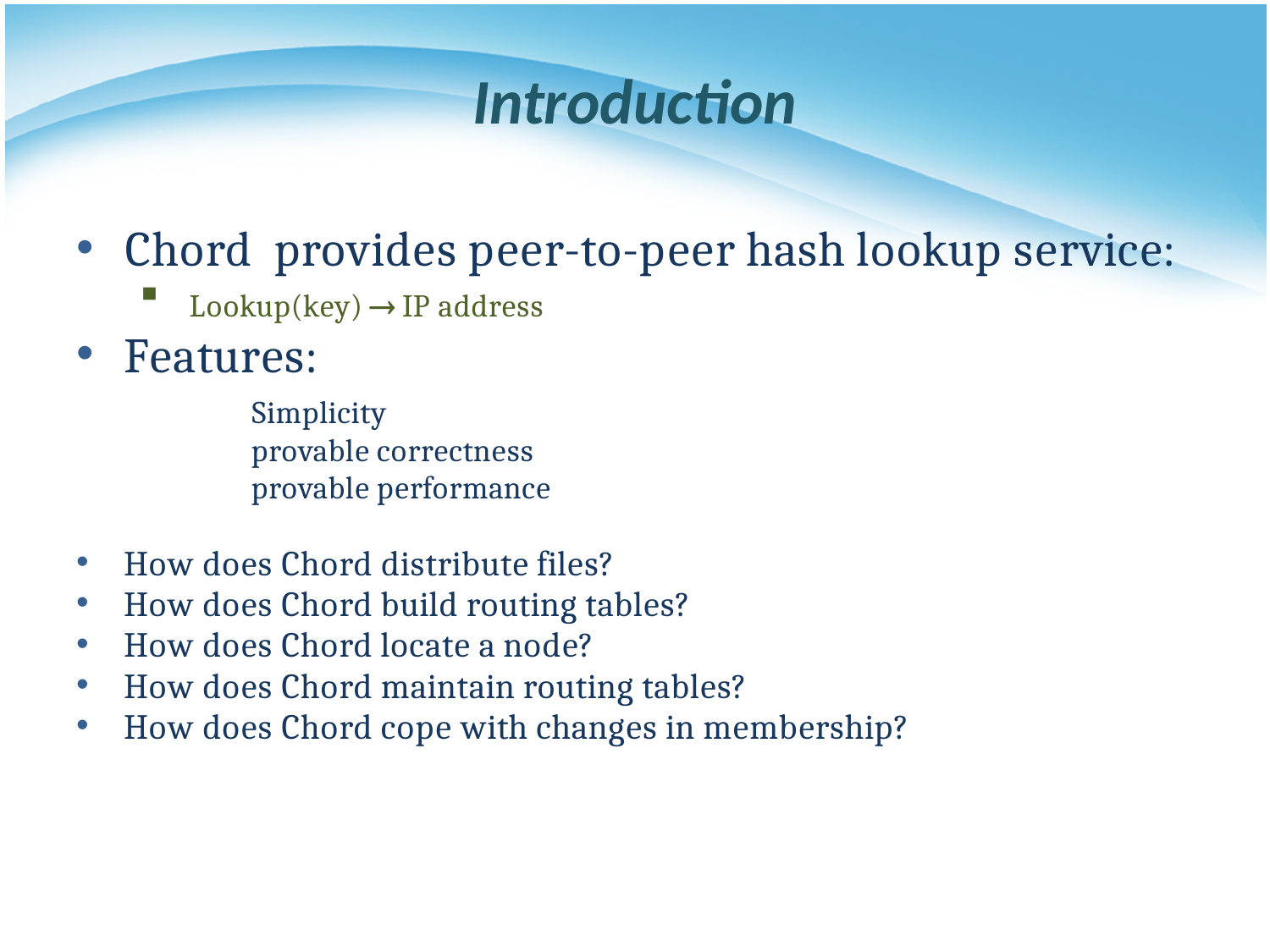

# Introduction
Chord  provides peer-to-peer hash lookup service:
 Lookup(key) → IP address
Features:
		Simplicity
		provable correctness
		provable performance

How does Chord distribute files?
How does Chord build routing tables?
How does Chord locate a node?
How does Chord maintain routing tables?
How does Chord cope with changes in membership?